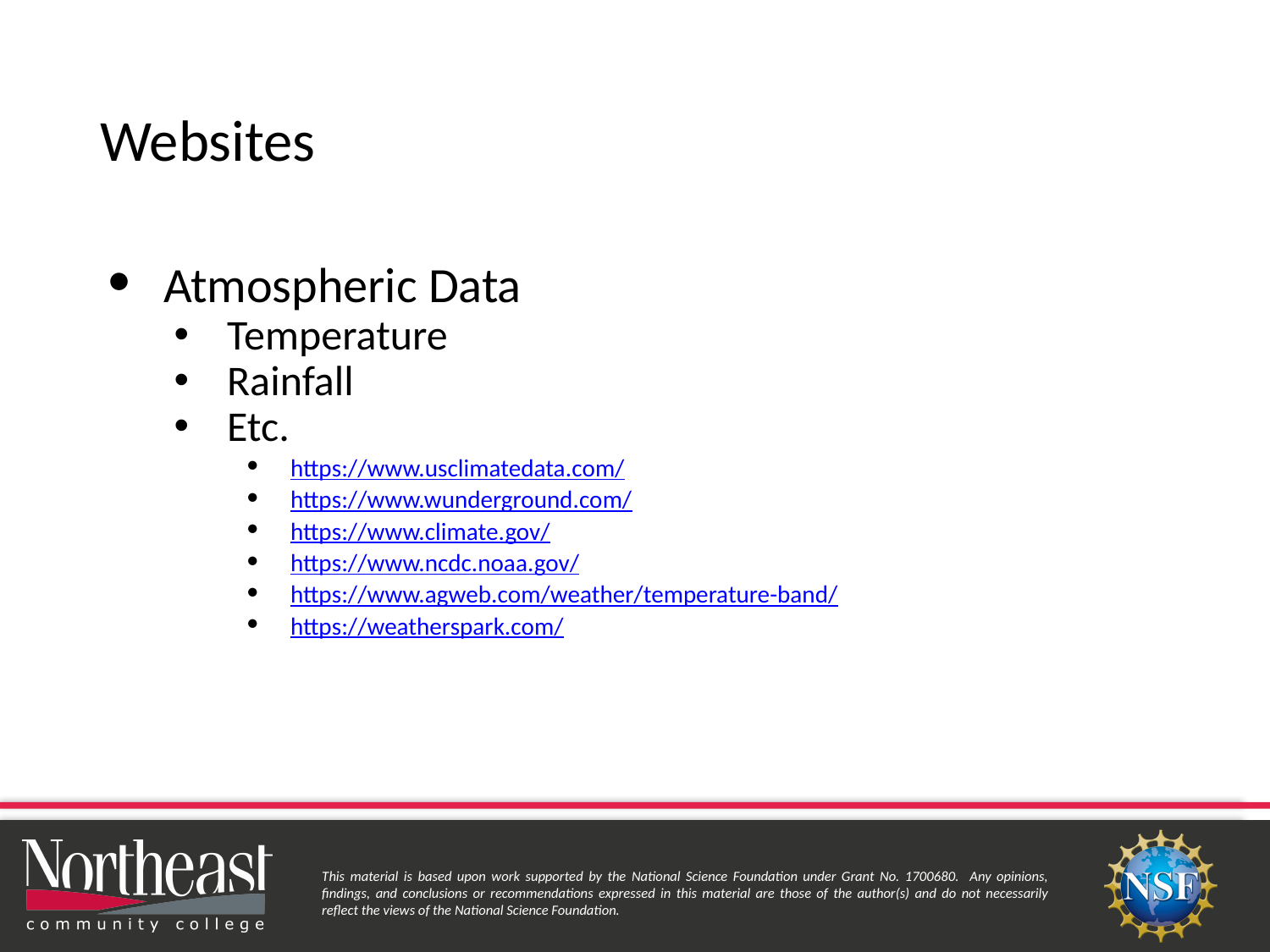

# Websites
Atmospheric Data
Temperature
Rainfall
Etc.
https://www.usclimatedata.com/
https://www.wunderground.com/
https://www.climate.gov/
https://www.ncdc.noaa.gov/
https://www.agweb.com/weather/temperature-band/
https://weatherspark.com/